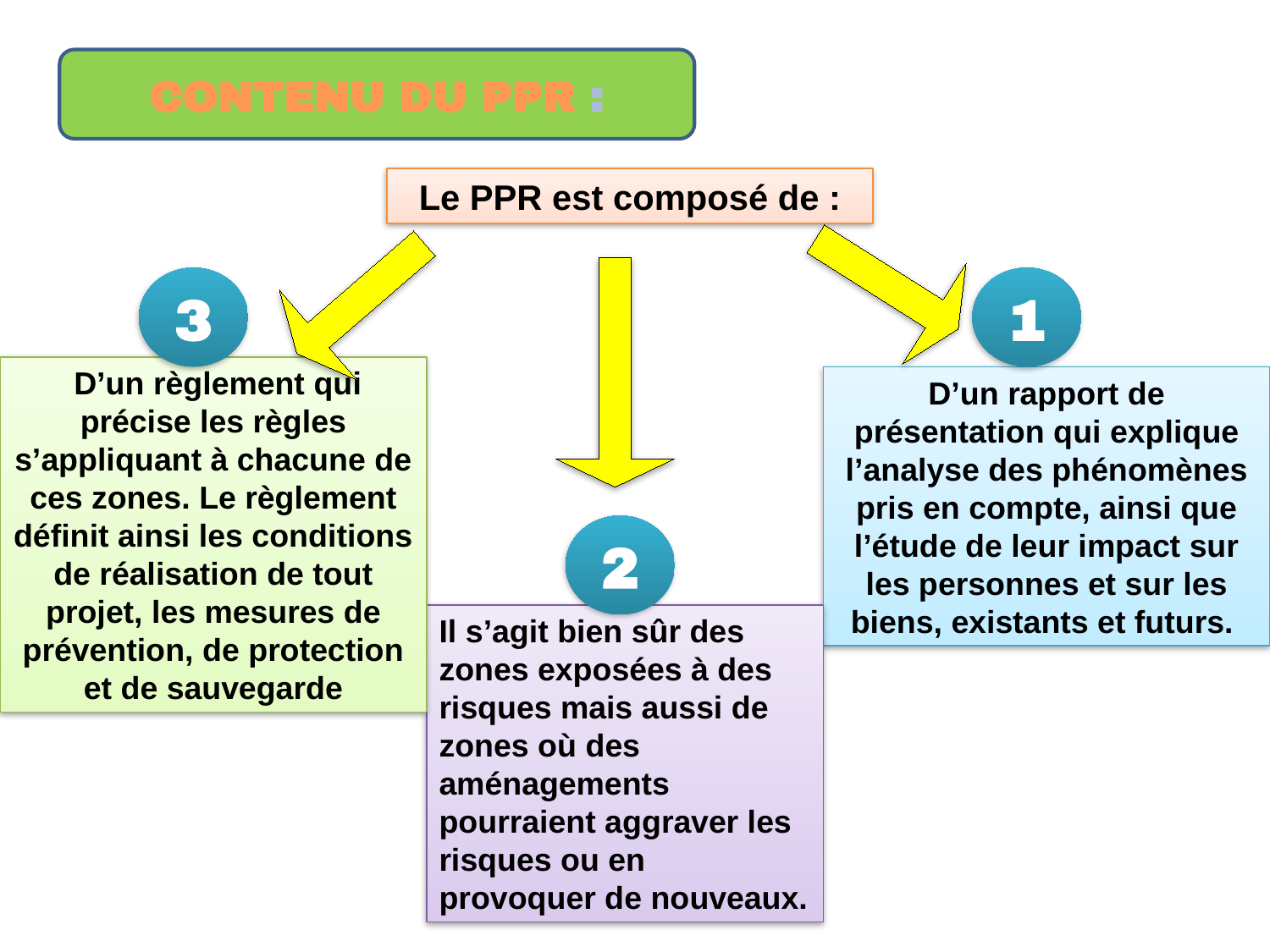

CONTENU DU PPR :
Le PPR est composé de :

3
1
 D’un règlement qui précise les règles s’appliquant à chacune de ces zones. Le règlement définit ainsi les conditions de réalisation de tout projet, les mesures de prévention, de protection et de sauvegarde
D’un rapport de présentation qui explique l’analyse des phénomènes pris en compte, ainsi que l’étude de leur impact sur les personnes et sur les biens, existants et futurs.
2
Il s’agit bien sûr des zones exposées à des risques mais aussi de zones où des aménagements pourraient aggraver les risques ou en provoquer de nouveaux.